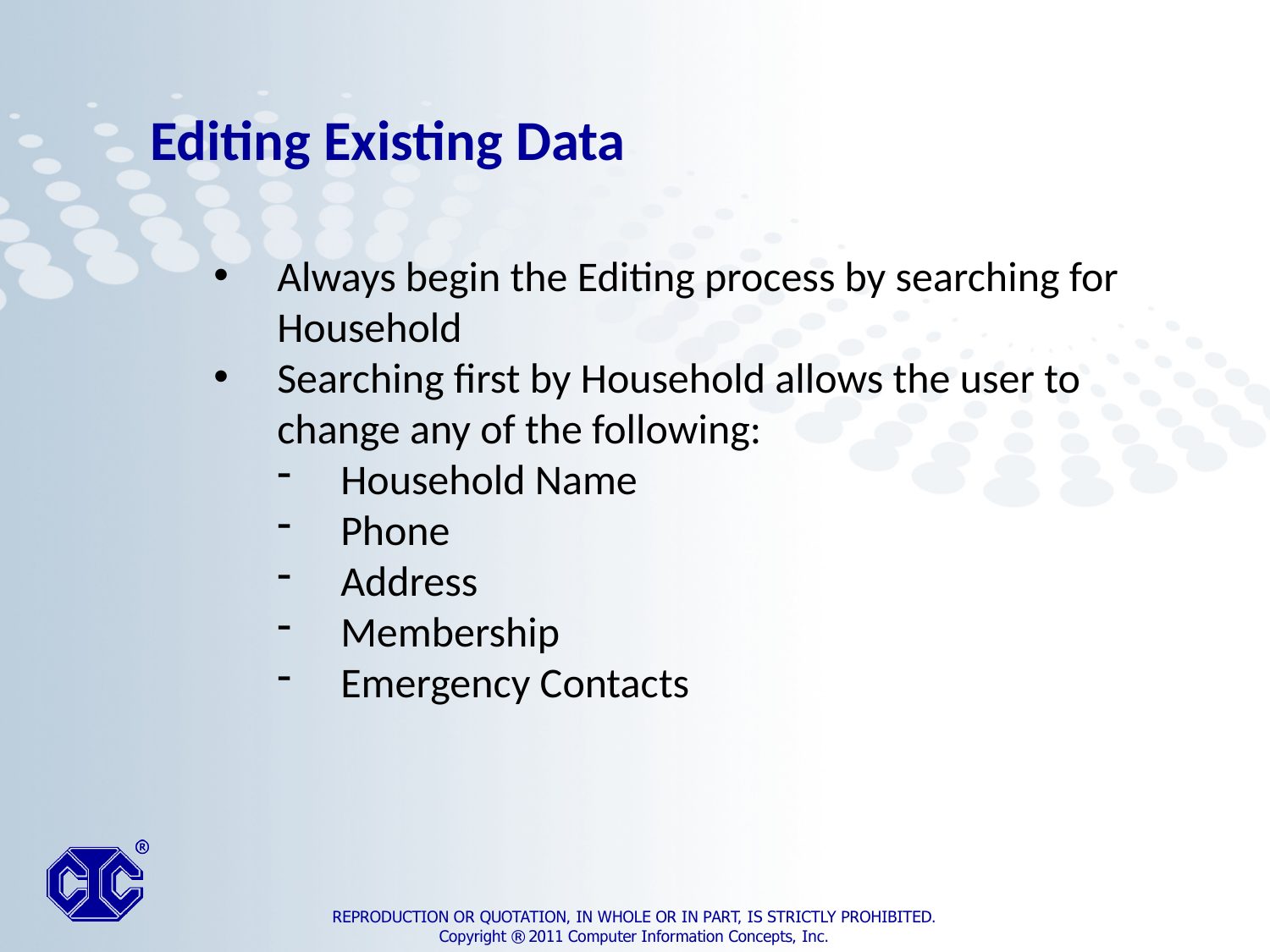

Editing Existing Data

Always begin the Editing process by searching for Household
Searching first by Household allows the user to change any of the following:
Household Name
Phone
Address
Membership
Emergency Contacts